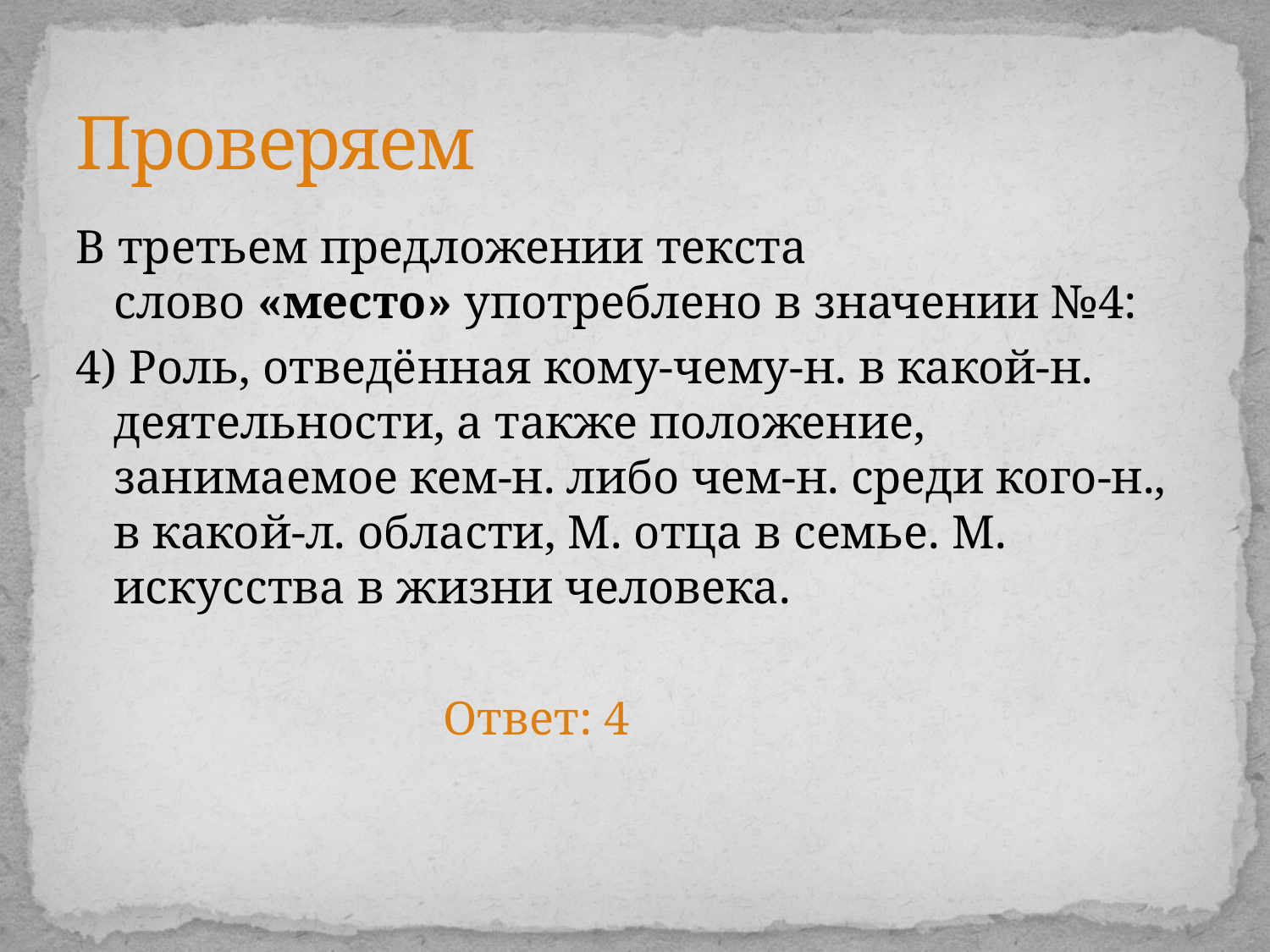

# Проверяем
В третьем предложении текста слово «место» употреблено в значении №4:
4) Роль, отведённая кому-чему-н. в какой-н. деятельности, а также положение, занимаемое кем-н. либо чем-н. среди кого-н., в какой-л. области, М. отца в семье. М. искусства в жизни человека.

                               Ответ: 4